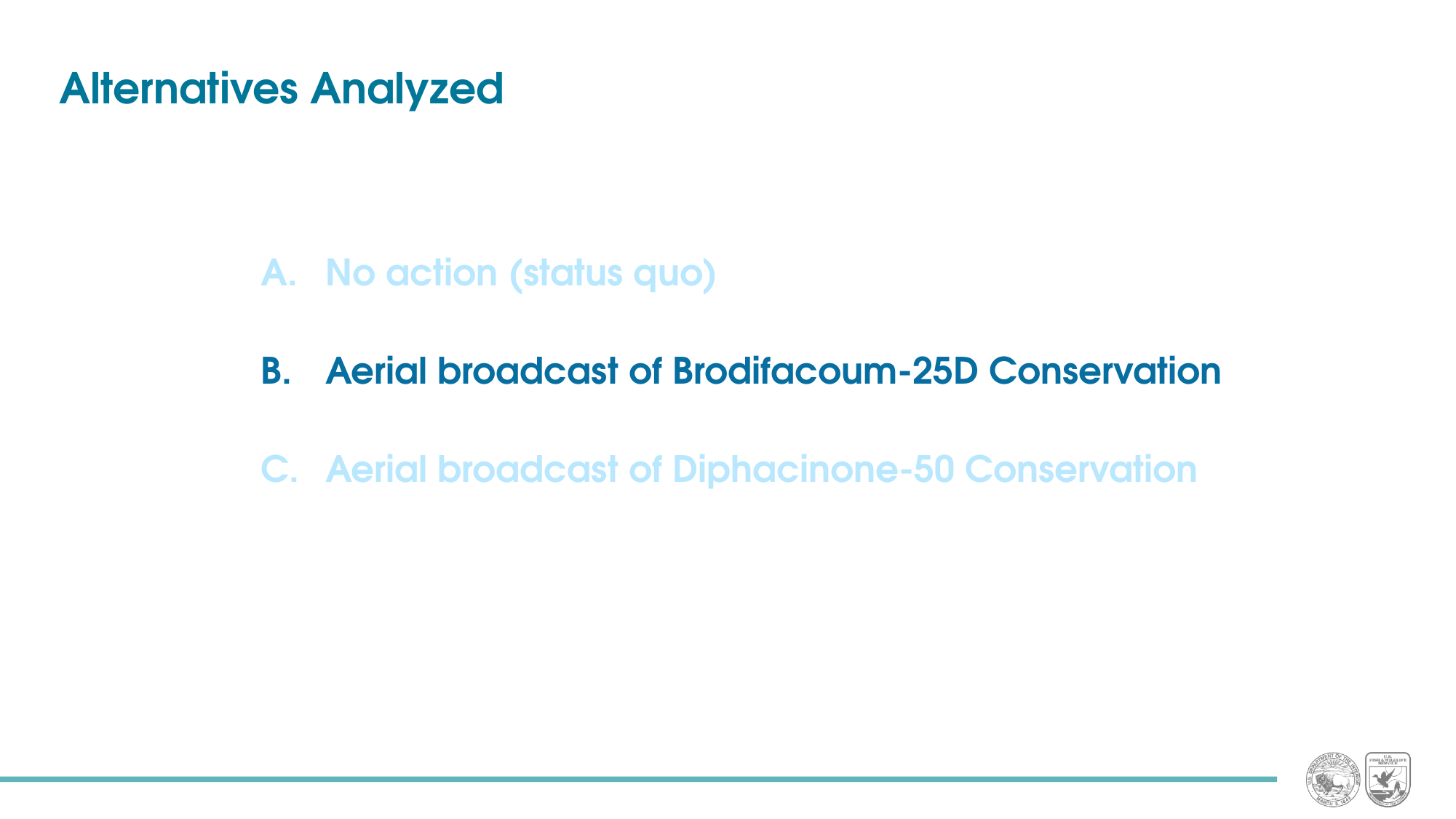

Alternatives Analyzed
 No action (status quo)
 Aerial broadcast of Brodifacoum-25D Conservation
 Aerial broadcast of Diphacinone-50 Conservation